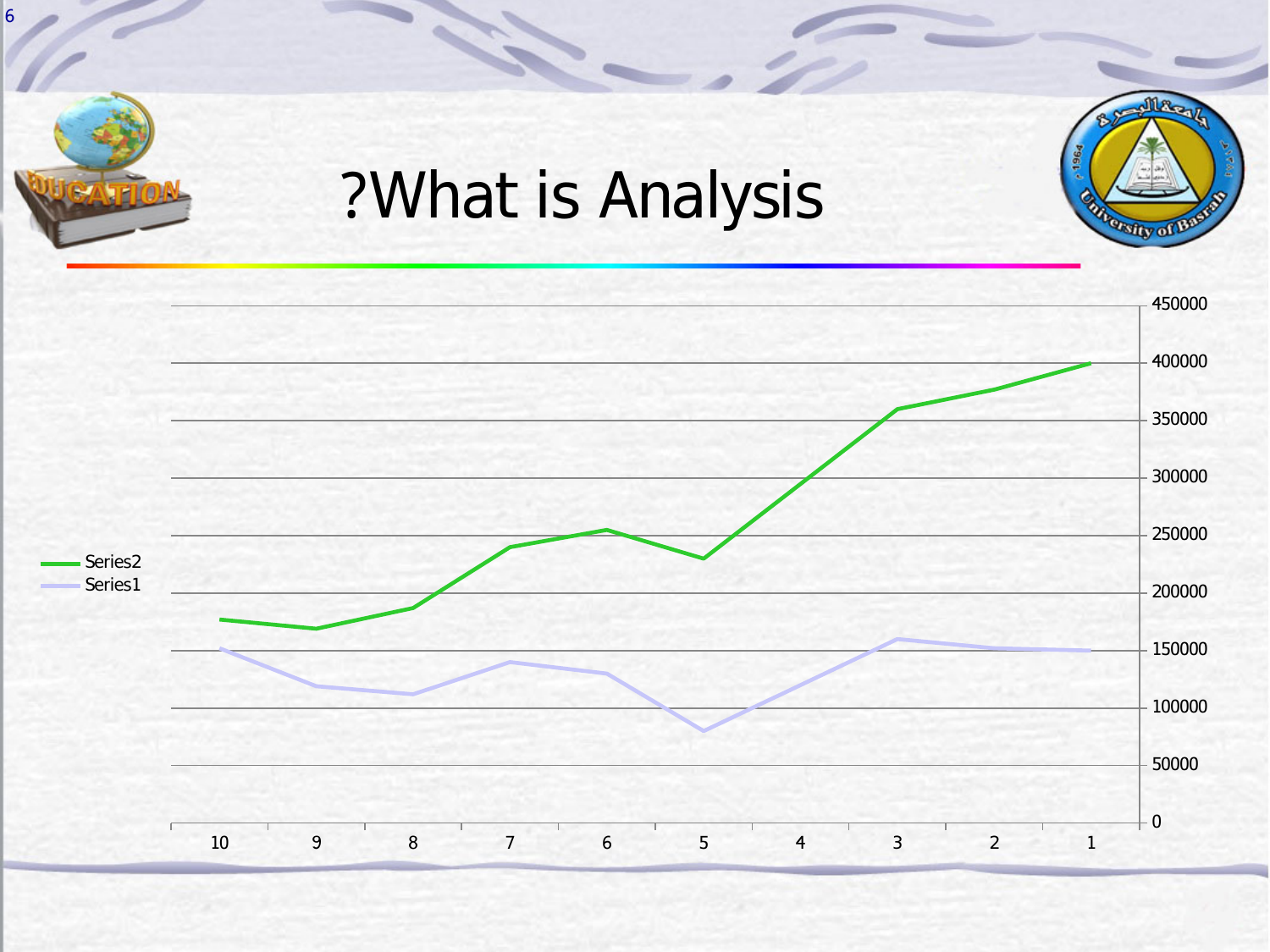

6
What is Analysis?

### Chart

| Category |  |  |
|---|---|---|